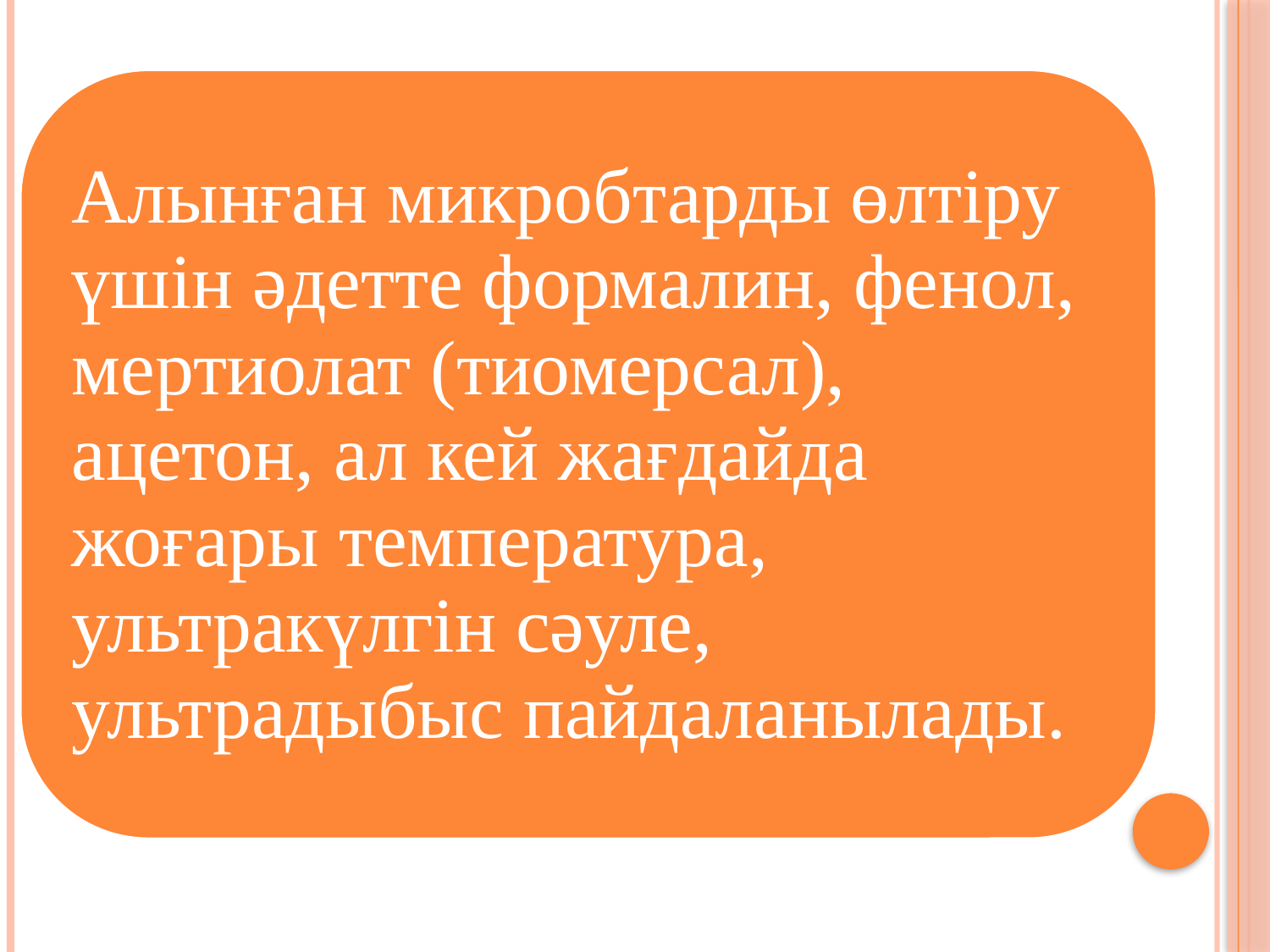

Алынған микробтарды өлтіру үшін әдетте формалин, фенол, мертиолат (тиомерсал), ацетон, ал кей жағдайда жоғары температура, ультракүлгін сәуле, ультрадыбыс пайдаланылады.